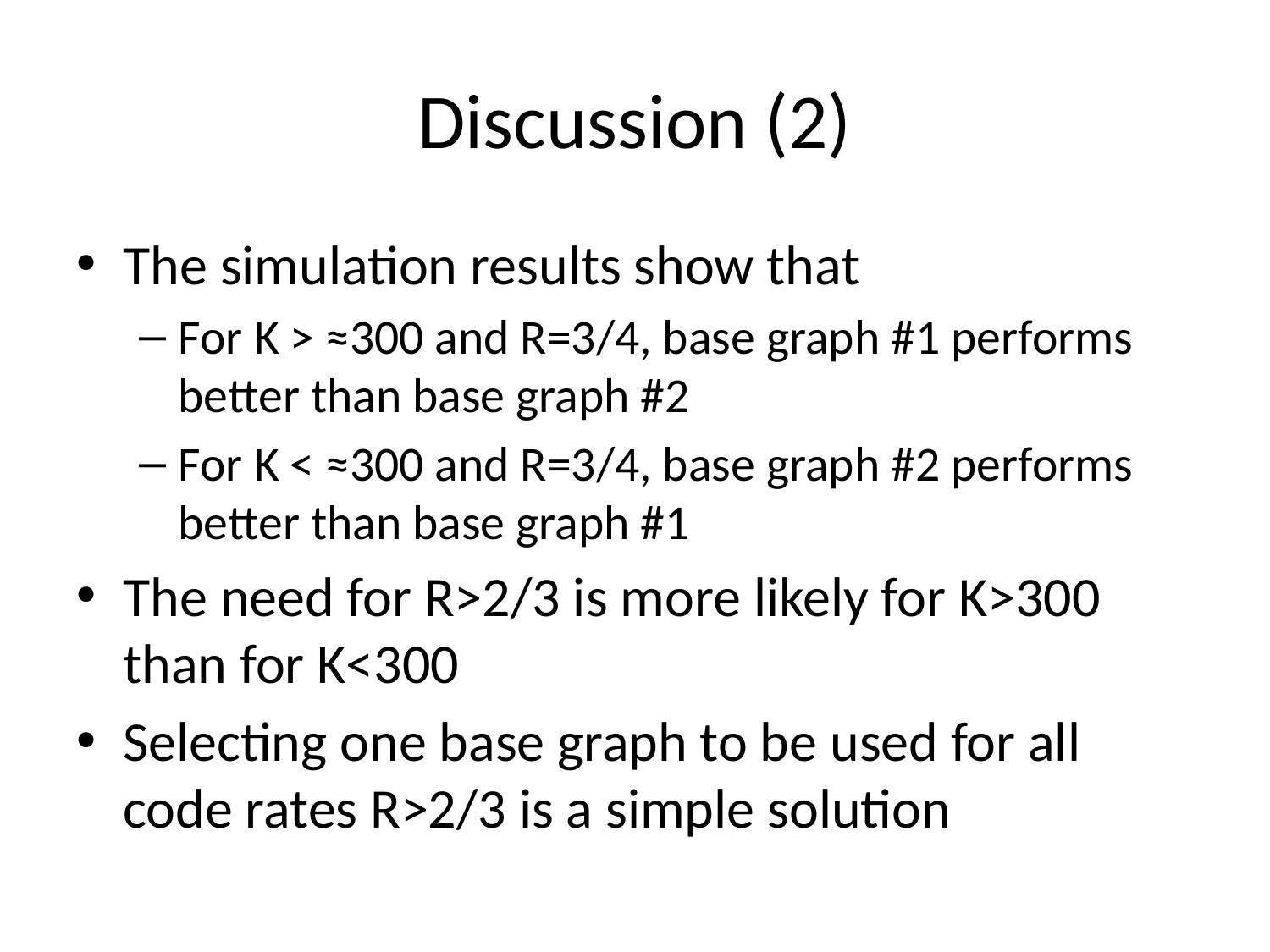

# Discussion (2)
The simulation results show that
For K > ≈300 and R=3/4, base graph #1 performs better than base graph #2
For K < ≈300 and R=3/4, base graph #2 performs better than base graph #1
The need for R>2/3 is more likely for K>300 than for K<300
Selecting one base graph to be used for all code rates R>2/3 is a simple solution